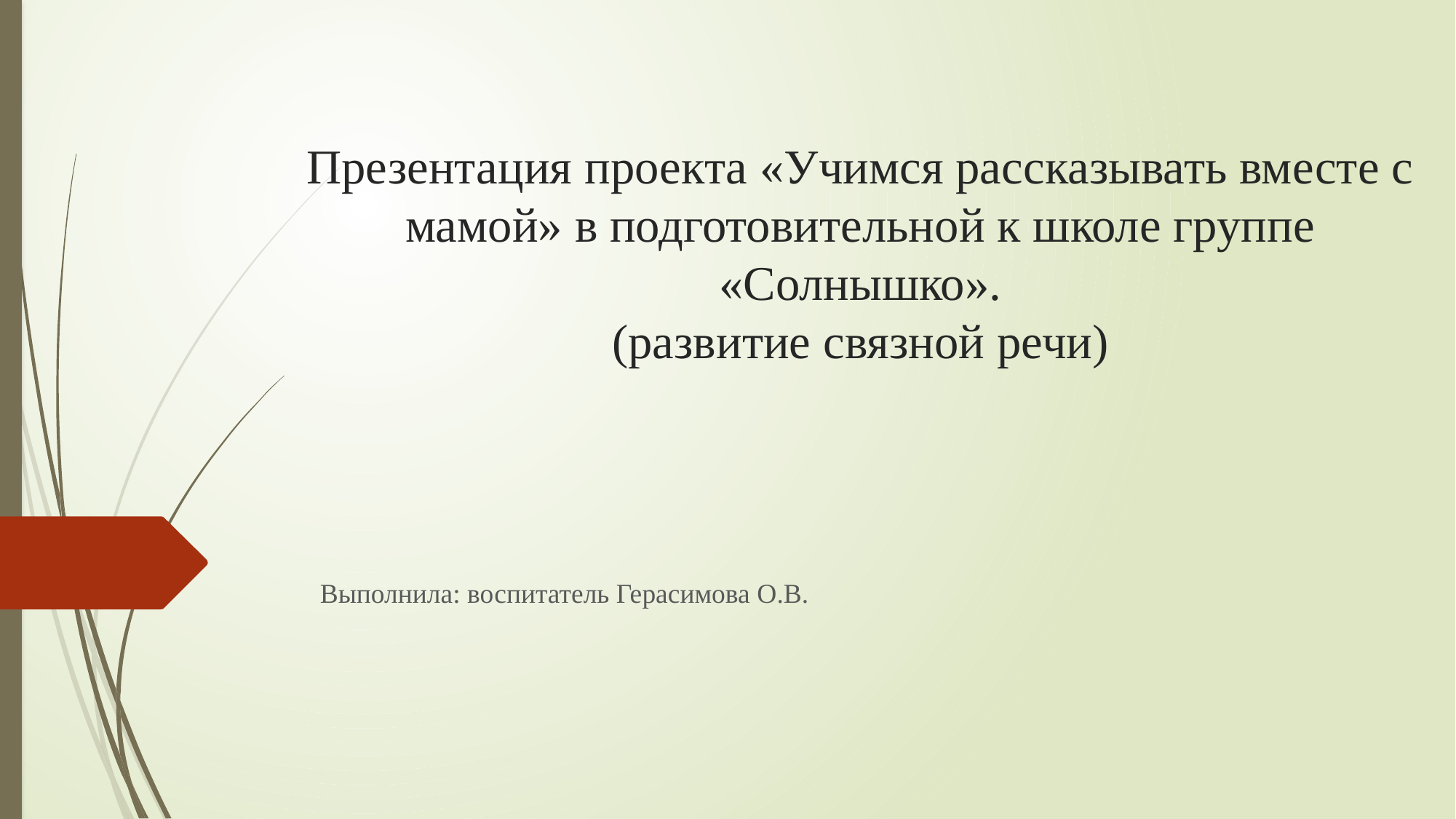

# Презентация проекта «Учимся рассказывать вместе с мамой» в подготовительной к школе группе «Солнышко». (развитие связной речи)
Выполнила: воспитатель Герасимова О.В.